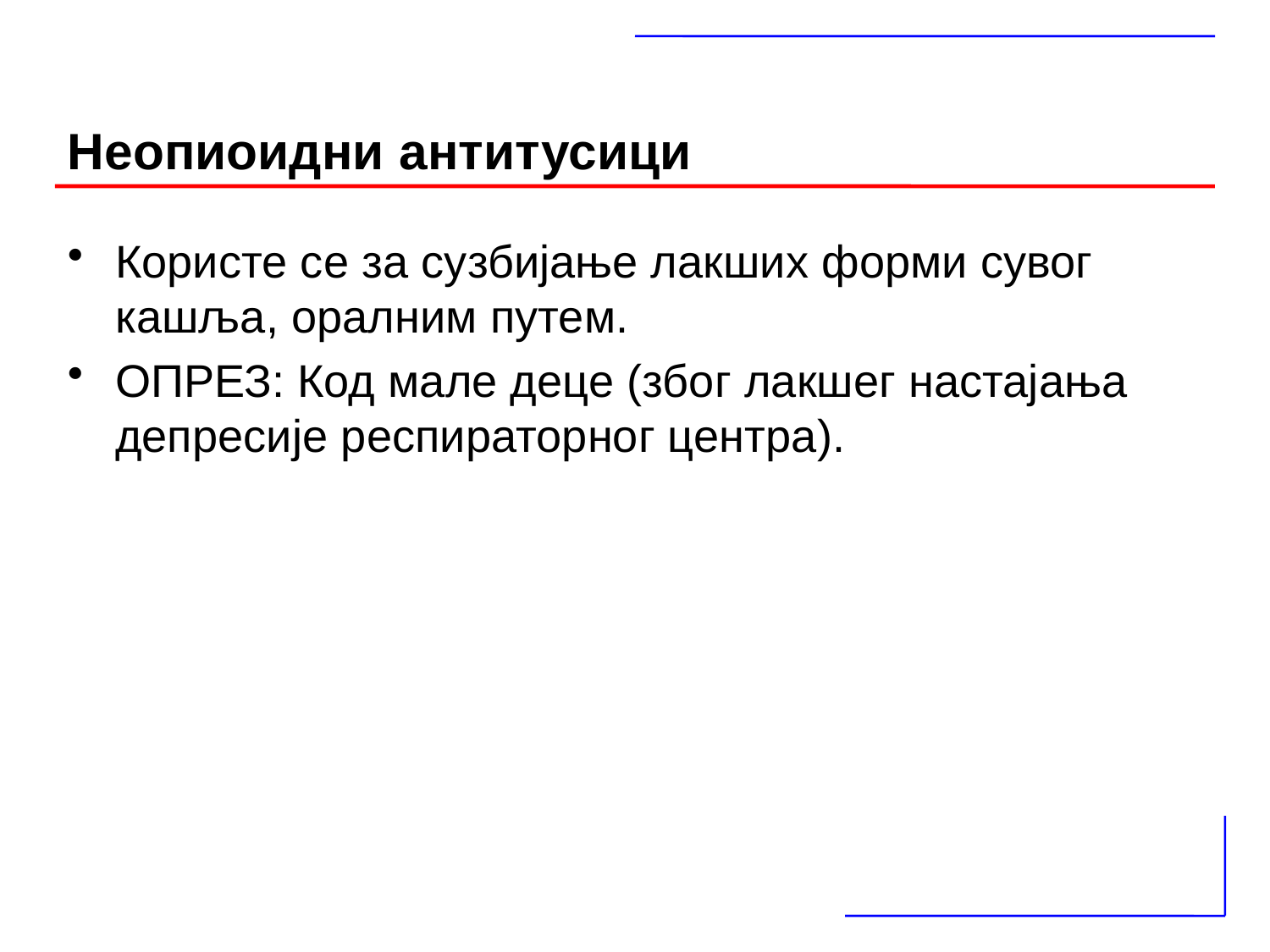

# Неопиоидни антитусици
Користе се за сузбијање лакших форми сувог кашља, оралним путем.
ОПРЕЗ: Код мале деце (због лакшег настајања депресије респираторног центра).